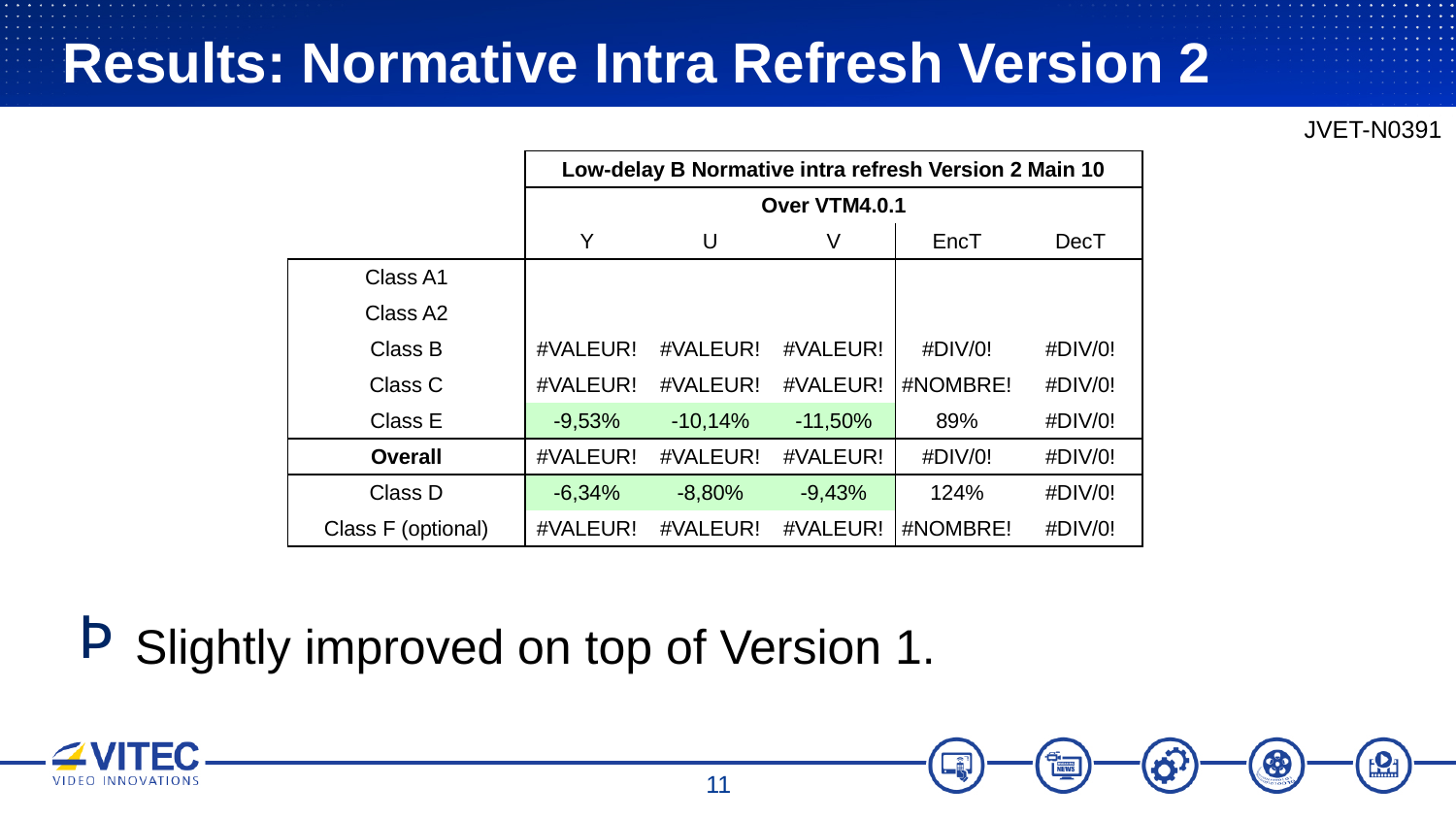

# Results: Normative Intra Refresh Version 2

Slightly improved on top of Version 1.
JVET-N0391
|  | Low-delay B Normative intra refresh Version 2 Main 10 |  |  |  |  |
| --- | --- | --- | --- | --- | --- |
|  | Over VTM4.0.1 |  |  |  |  |
|  | Y | U | V | EncT | DecT |
| Class A1 |  |  |  |  |  |
| Class A2 |  |  |  |  |  |
| Class B | #VALEUR! | #VALEUR! | #VALEUR! | #DIV/0! | #DIV/0! |
| Class C | #VALEUR! | #VALEUR! | #VALEUR! | #NOMBRE! | #DIV/0! |
| Class E | -9,53% | -10,14% | -11,50% | 89% | #DIV/0! |
| Overall | #VALEUR! | #VALEUR! | #VALEUR! | #DIV/0! | #DIV/0! |
| Class D | -6,34% | -8,80% | -9,43% | 124% | #DIV/0! |
| Class F (optional) | #VALEUR! | #VALEUR! | #VALEUR! | #NOMBRE! | #DIV/0! |
11